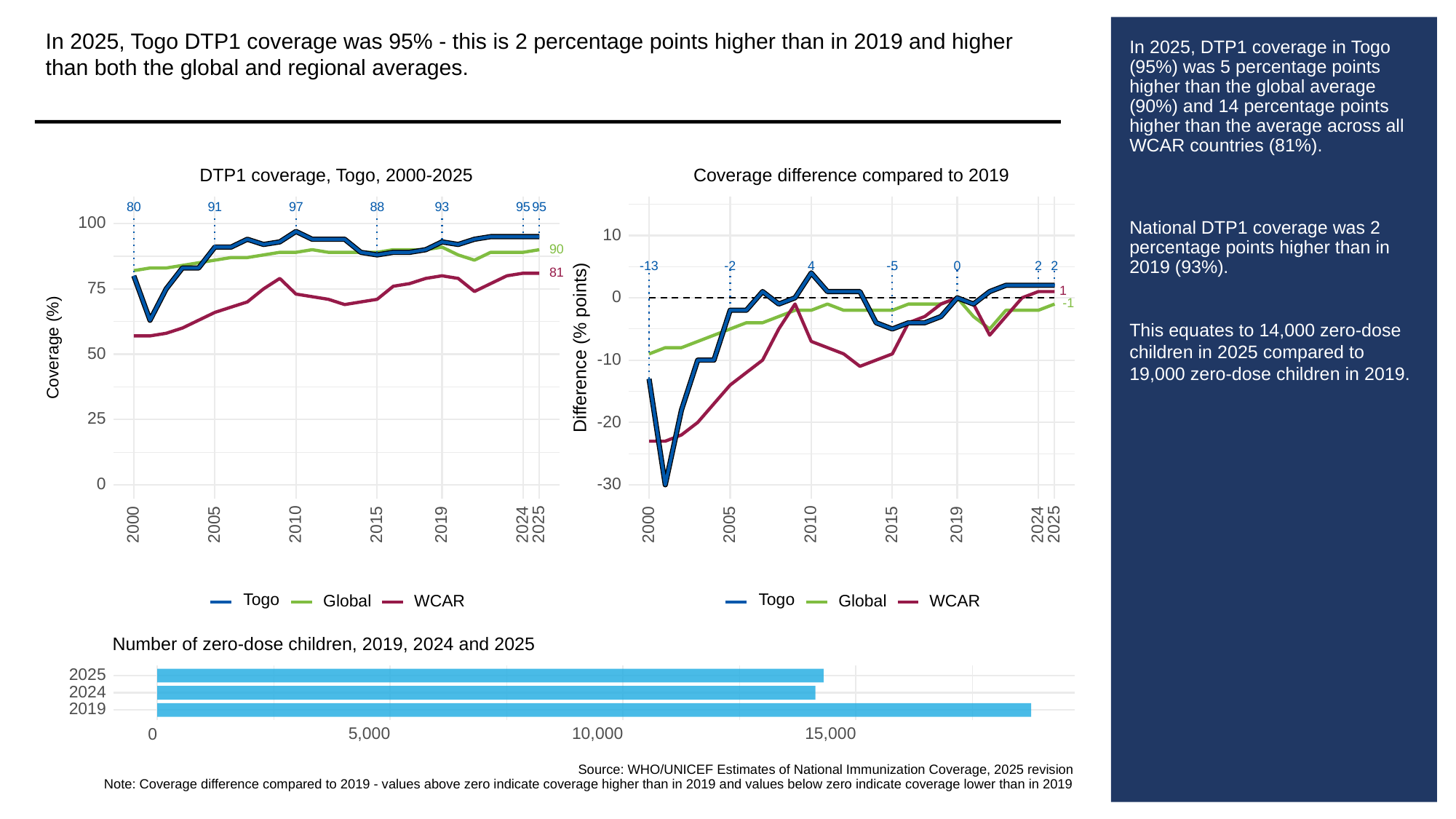

In 2025, Togo DTP1 coverage was 95% - this is 2 percentage points higher than in 2019 and higher than both the global and regional averages.
# In 2025, DTP1 coverage in Togo (95%) was 5 percentage points higher than the global average (90%) and 14 percentage points higher than the average across all WCAR countries (81%).

National DTP1 coverage was 2 percentage points higher than in 2019 (93%).

This equates to 14,000 zero-dose children in 2025 compared to 19,000 zero-dose children in 2019.

Coverage difference compared to 2019
DTP1 coverage, Togo, 2000-2025

93
80
91
97
88
95
95

100

10

90

-13
0
-2
2
2
-5
4

81

75
1

0

-1

Difference (% points)
Coverage (%)
50
-10

25
-20

-30
0

2000
2005
2010
2015
2019
2024
2025
2000
2005
2010
2015
2019
2024
2025
Togo
Togo
Global
WCAR
Global
WCAR

Number of zero-dose children, 2019, 2024 and 2025

2025

2024

2019

5,000
10,000
15,000
0
Source: WHO/UNICEF Estimates of National Immunization Coverage, 2025 revision
Note: Coverage difference compared to 2019 - values above zero indicate coverage higher than in 2019 and values below zero indicate coverage lower than in 2019